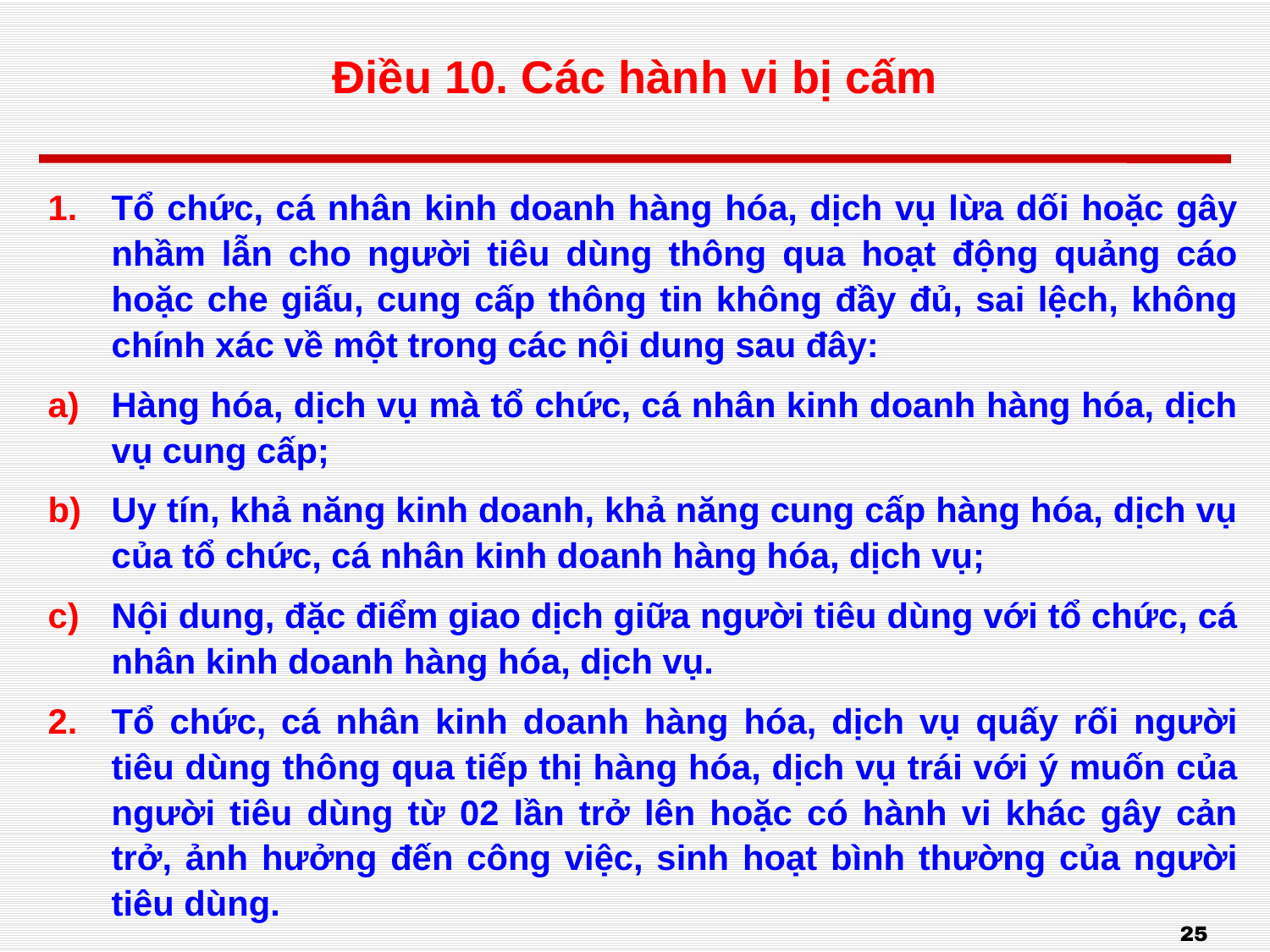

# Điều 10. Các hành vi bị cấm
Tổ chức, cá nhân kinh doanh hàng hóa, dịch vụ lừa dối hoặc gây nhầm lẫn cho người tiêu dùng thông qua hoạt động quảng cáo hoặc che giấu, cung cấp thông tin không đầy đủ, sai lệch, không chính xác về một trong các nội dung sau đây:
Hàng hóa, dịch vụ mà tổ chức, cá nhân kinh doanh hàng hóa, dịch vụ cung cấp;
Uy tín, khả năng kinh doanh, khả năng cung cấp hàng hóa, dịch vụ của tổ chức, cá nhân kinh doanh hàng hóa, dịch vụ;
Nội dung, đặc điểm giao dịch giữa người tiêu dùng với tổ chức, cá nhân kinh doanh hàng hóa, dịch vụ.
Tổ chức, cá nhân kinh doanh hàng hóa, dịch vụ quấy rối người tiêu dùng thông qua tiếp thị hàng hóa, dịch vụ trái với ý muốn của người tiêu dùng từ 02 lần trở lên hoặc có hành vi khác gây cản trở, ảnh hưởng đến công việc, sinh hoạt bình thường của người tiêu dùng.